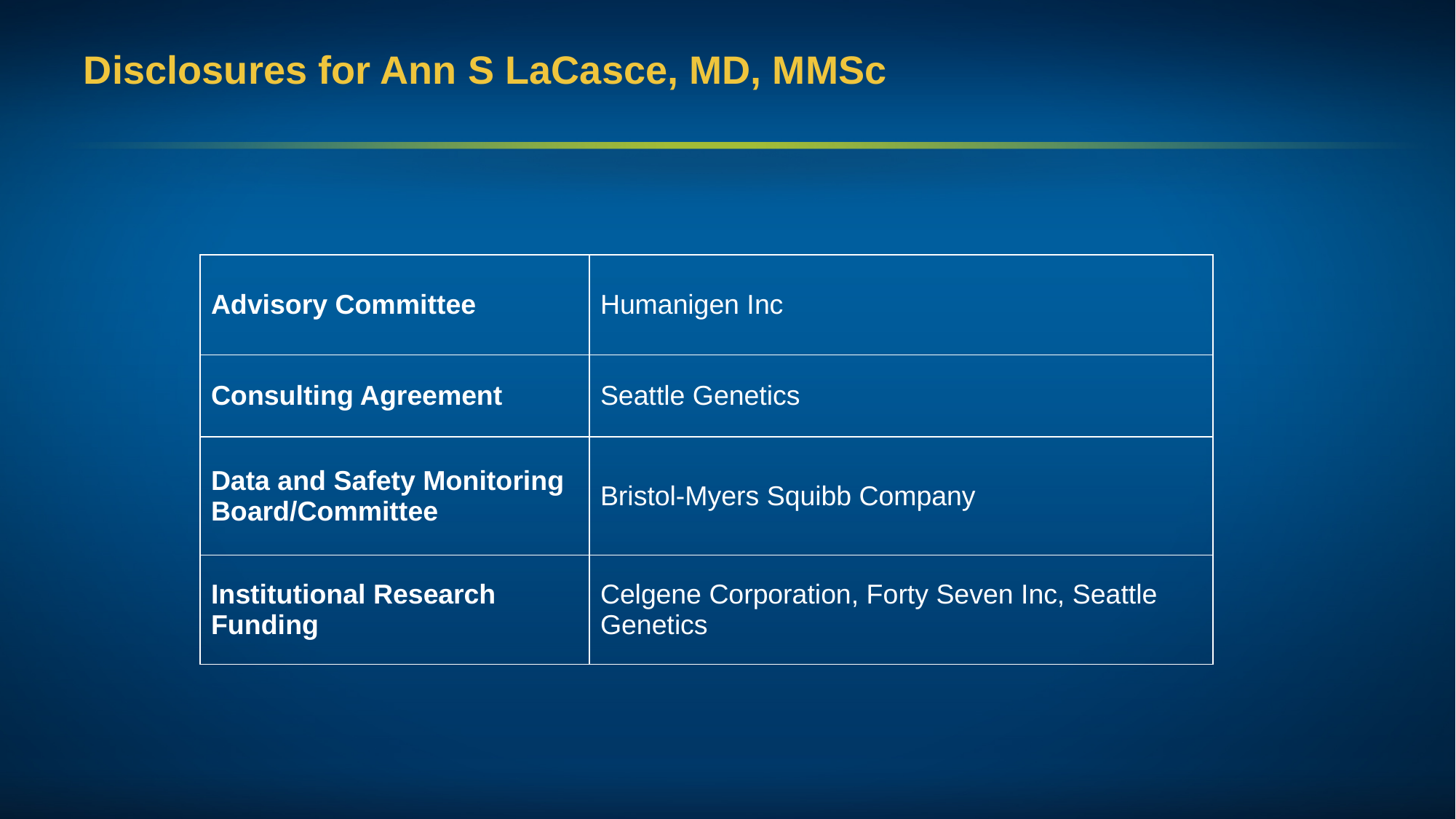

# Disclosures for Ann S LaCasce, MD, MMSc
| Advisory Committee | Humanigen Inc |
| --- | --- |
| Consulting Agreement | Seattle Genetics |
| Data and Safety Monitoring Board/Committee | Bristol-Myers Squibb Company |
| Institutional Research Funding | Celgene Corporation, Forty Seven Inc, Seattle Genetics |